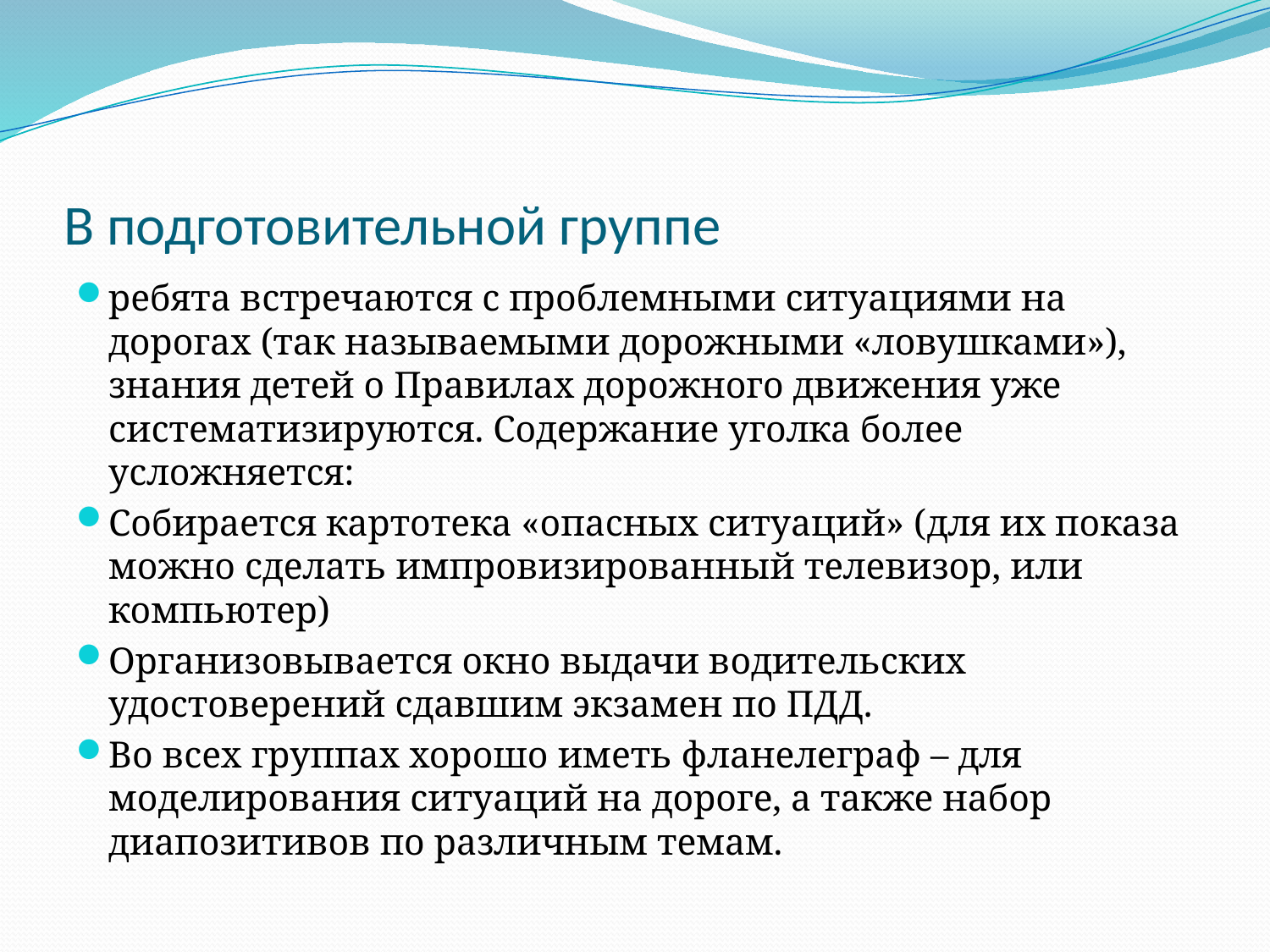

# В подготовительной группе
ребята встречаются с проблемными ситуациями на дорогах (так называемыми дорожными «ловушками»), знания детей о Правилах дорожного движения уже систематизируются. Содержание уголка более усложняется:
Собирается картотека «опасных ситуаций» (для их показа можно сделать импровизированный телевизор, или компьютер)
Организовывается окно выдачи водительских удостоверений сдавшим экзамен по ПДД.
Во всех группах хорошо иметь фланелеграф – для моделирования ситуаций на дороге, а также набор диапозитивов по различным темам.